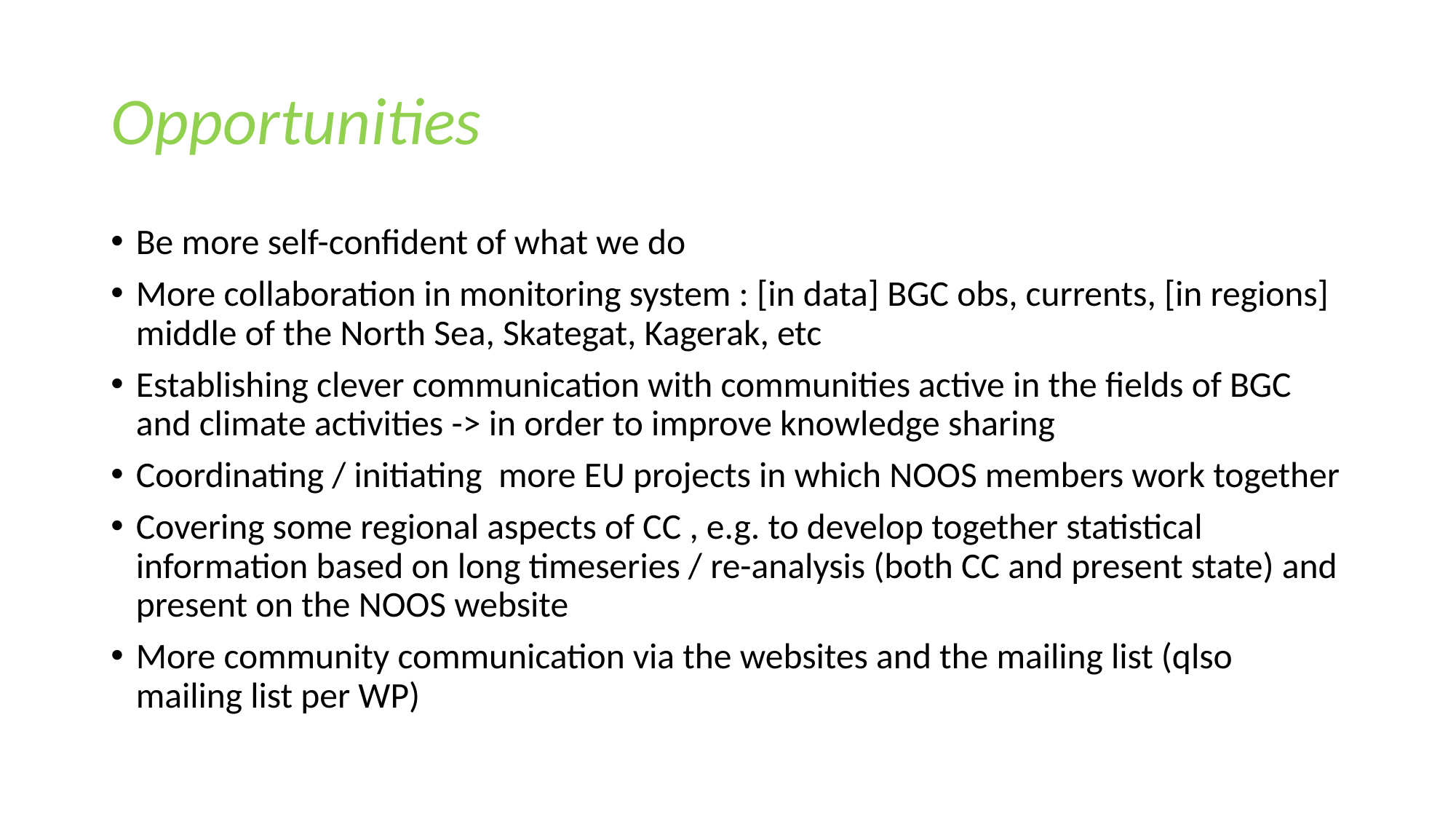

# Opportunities
Be more self-confident of what we do
More collaboration in monitoring system : [in data] BGC obs, currents, [in regions] middle of the North Sea, Skategat, Kagerak, etc
Establishing clever communication with communities active in the fields of BGC and climate activities -> in order to improve knowledge sharing
Coordinating / initiating  more EU projects in which NOOS members work together
Covering some regional aspects of CC , e.g. to develop together statistical information based on long timeseries / re-analysis (both CC and present state) and present on the NOOS website
More community communication via the websites and the mailing list (qlso mailing list per WP)